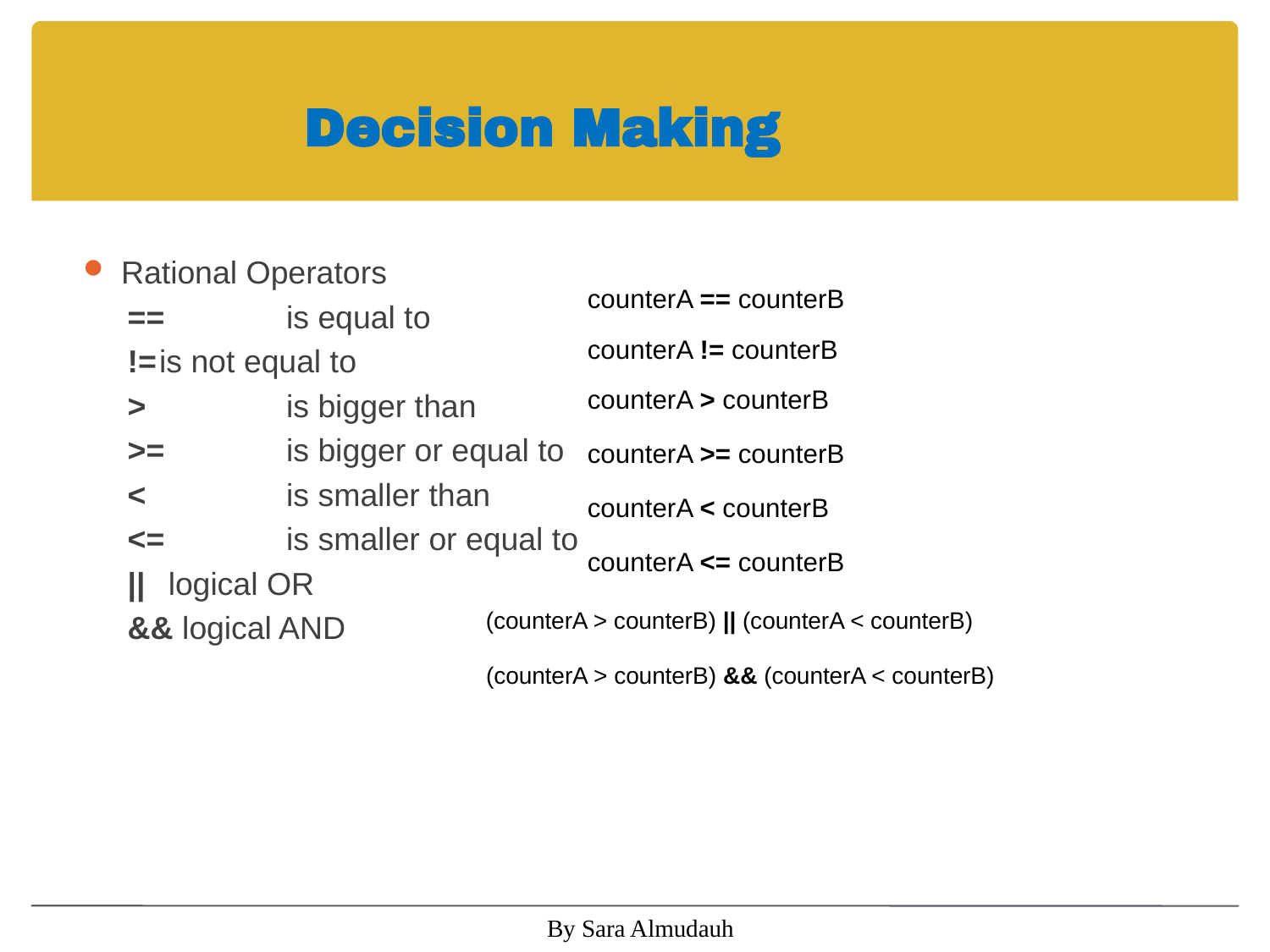

# Decision Making
Rational Operators
==	is equal to
!=	is not equal to
>		is bigger than
>=	is bigger or equal to
<		is smaller than
<=	is smaller or equal to
||	 logical OR
&& logical AND
counterA == counterB

counterA != counterB

counterA > counterB

counterA >= counterB

counterA < counterB

counterA <= counterB
(counterA > counterB) || (counterA < counterB)
(counterA > counterB) && (counterA < counterB)
By Sara Almudauh